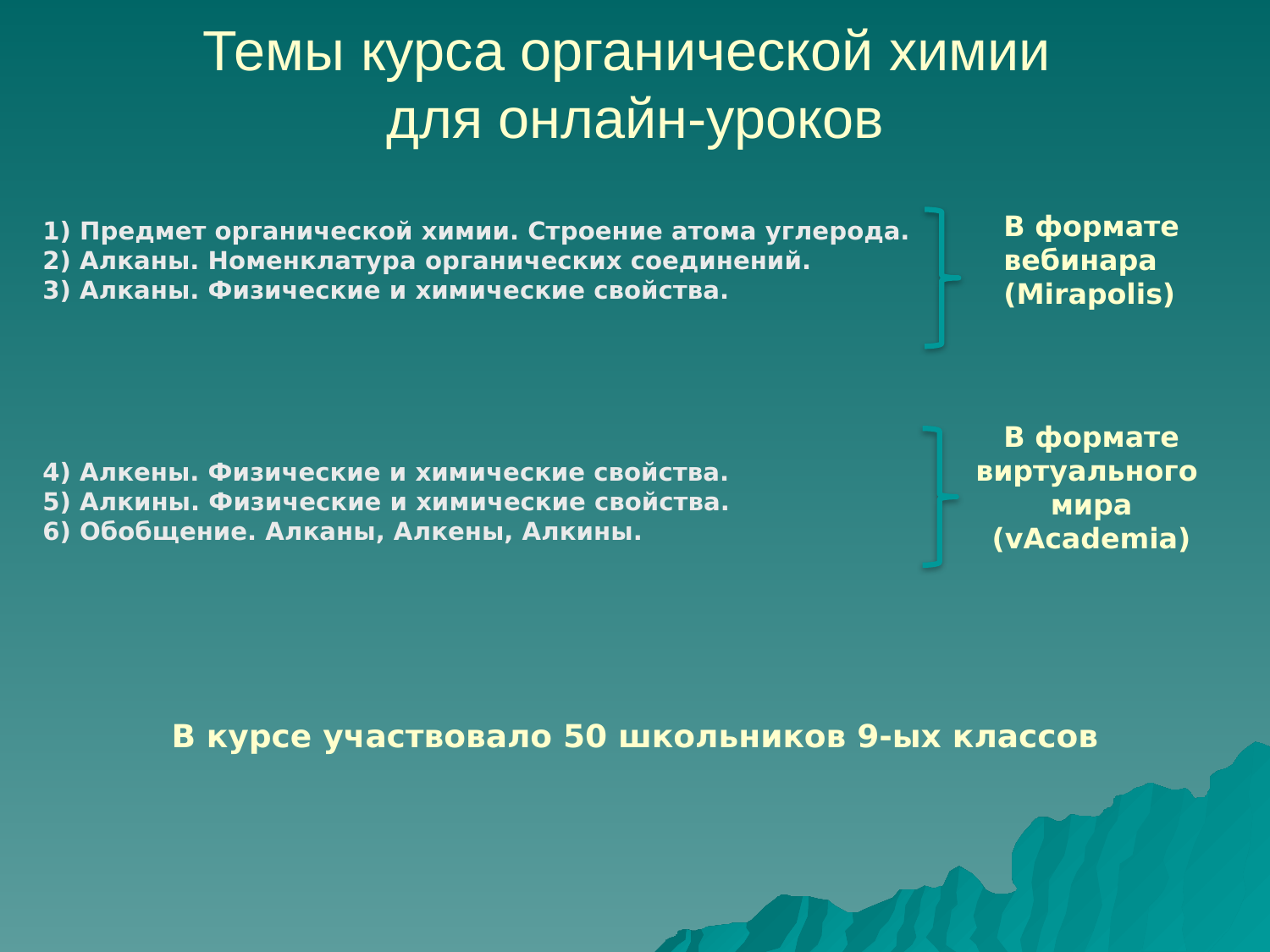

# Темы курса органической химии для онлайн-уроков
В формате
вебинара
(Mirapolis)
1) Предмет органической химии. Строение атома углерода.
2) Алканы. Номенклатура органических соединений.
3) Алканы. Физические и химические свойства.

4) Алкены. Физические и химические свойства.
5) Алкины. Физические и химические свойства.
6) Обобщение. Алканы, Алкены, Алкины.

В формате
виртуального
мира
(vAcademia)

В курсе участвовало 50 школьников 9-ых классов